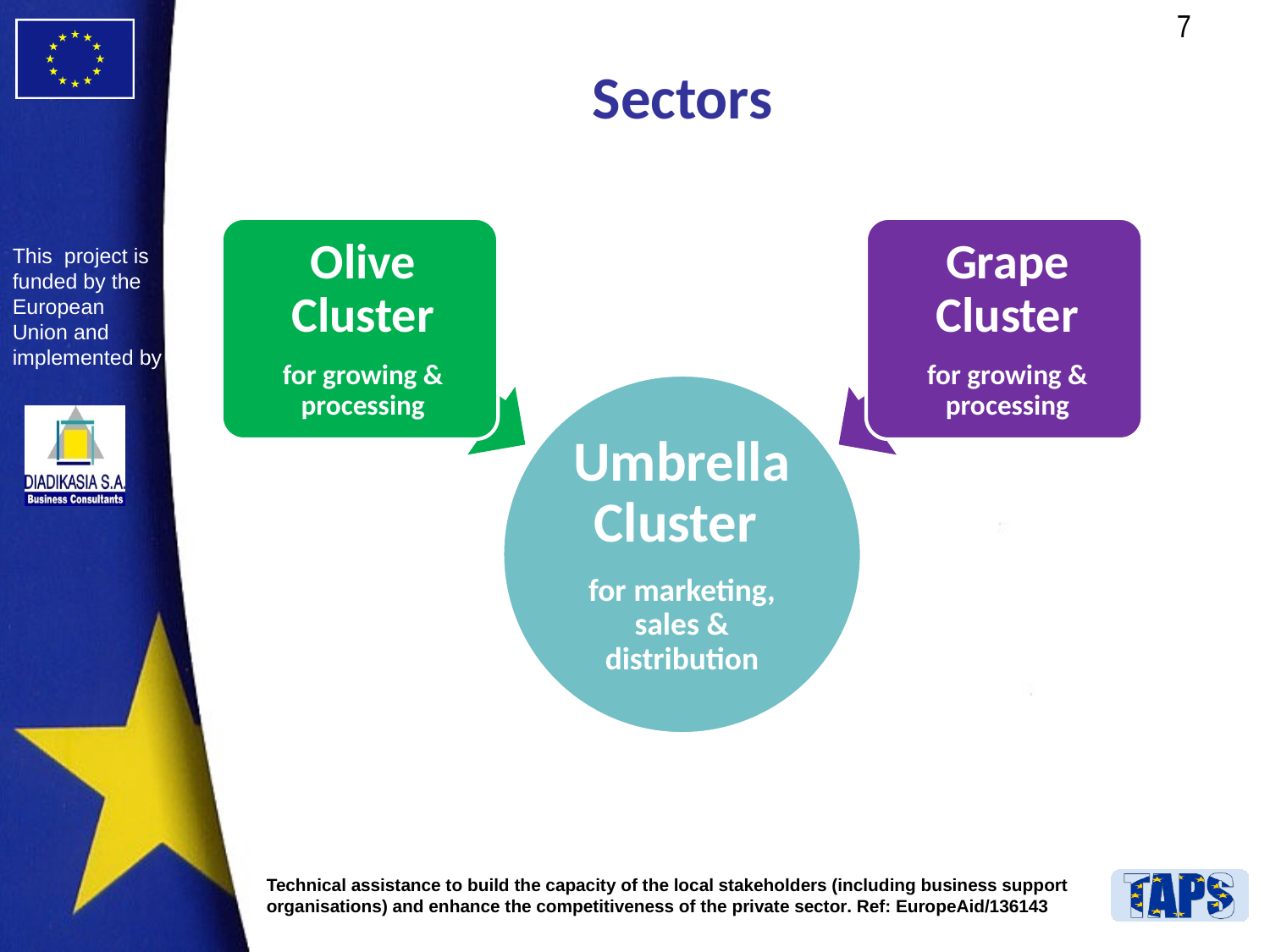

# Sectors
Umbrella Cluster
for marketing, sales & distribution
Olive Cluster
for growing & processing
Grape Cluster
for growing & processing